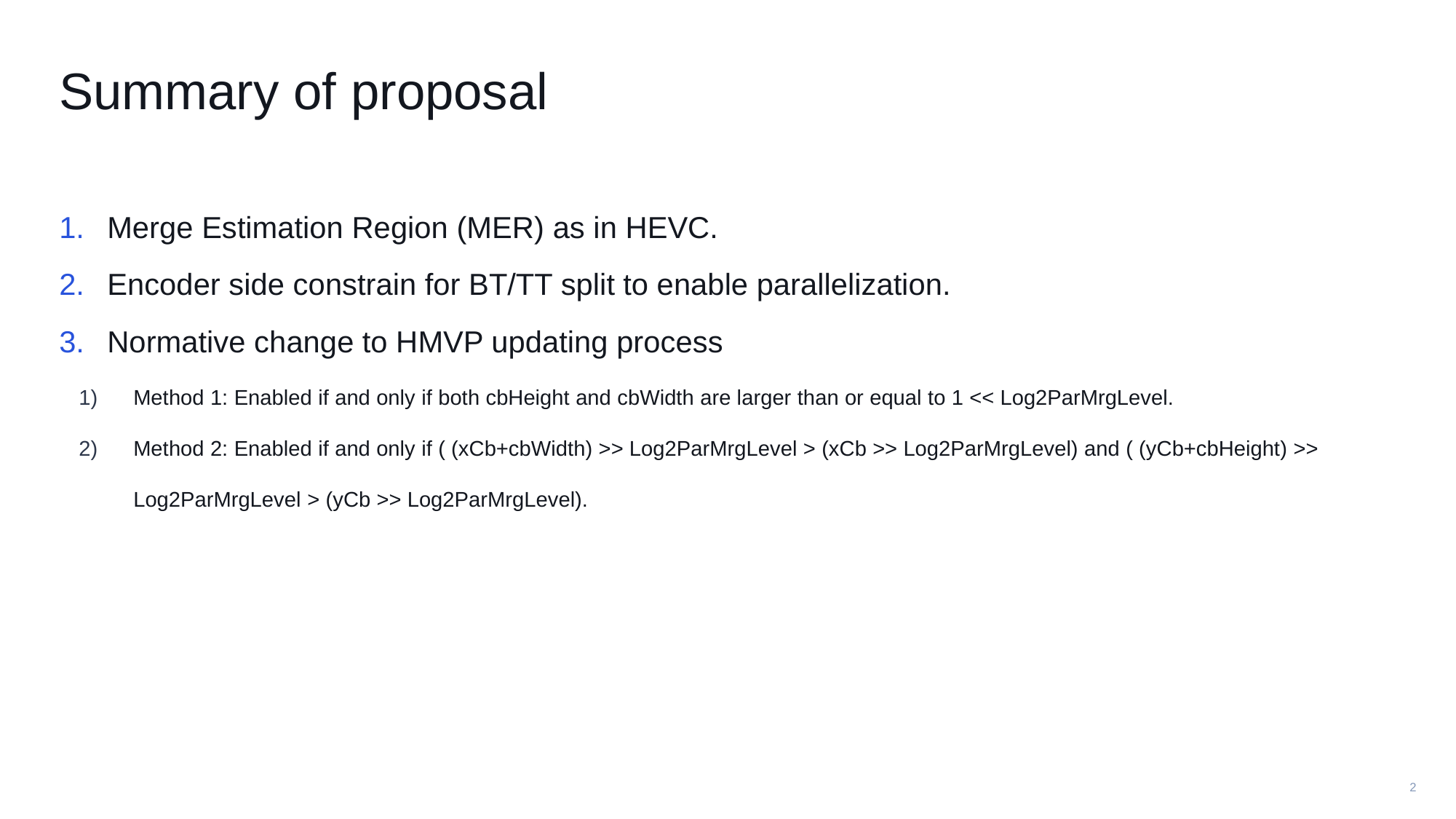

# Summary of proposal
Merge Estimation Region (MER) as in HEVC.
Encoder side constrain for BT/TT split to enable parallelization.
Normative change to HMVP updating process
Method 1: Enabled if and only if both cbHeight and cbWidth are larger than or equal to 1 << Log2ParMrgLevel.
Method 2: Enabled if and only if ( (xCb+cbWidth) >> Log2ParMrgLevel > (xCb >> Log2ParMrgLevel) and ( (yCb+cbHeight) >> Log2ParMrgLevel > (yCb >> Log2ParMrgLevel).